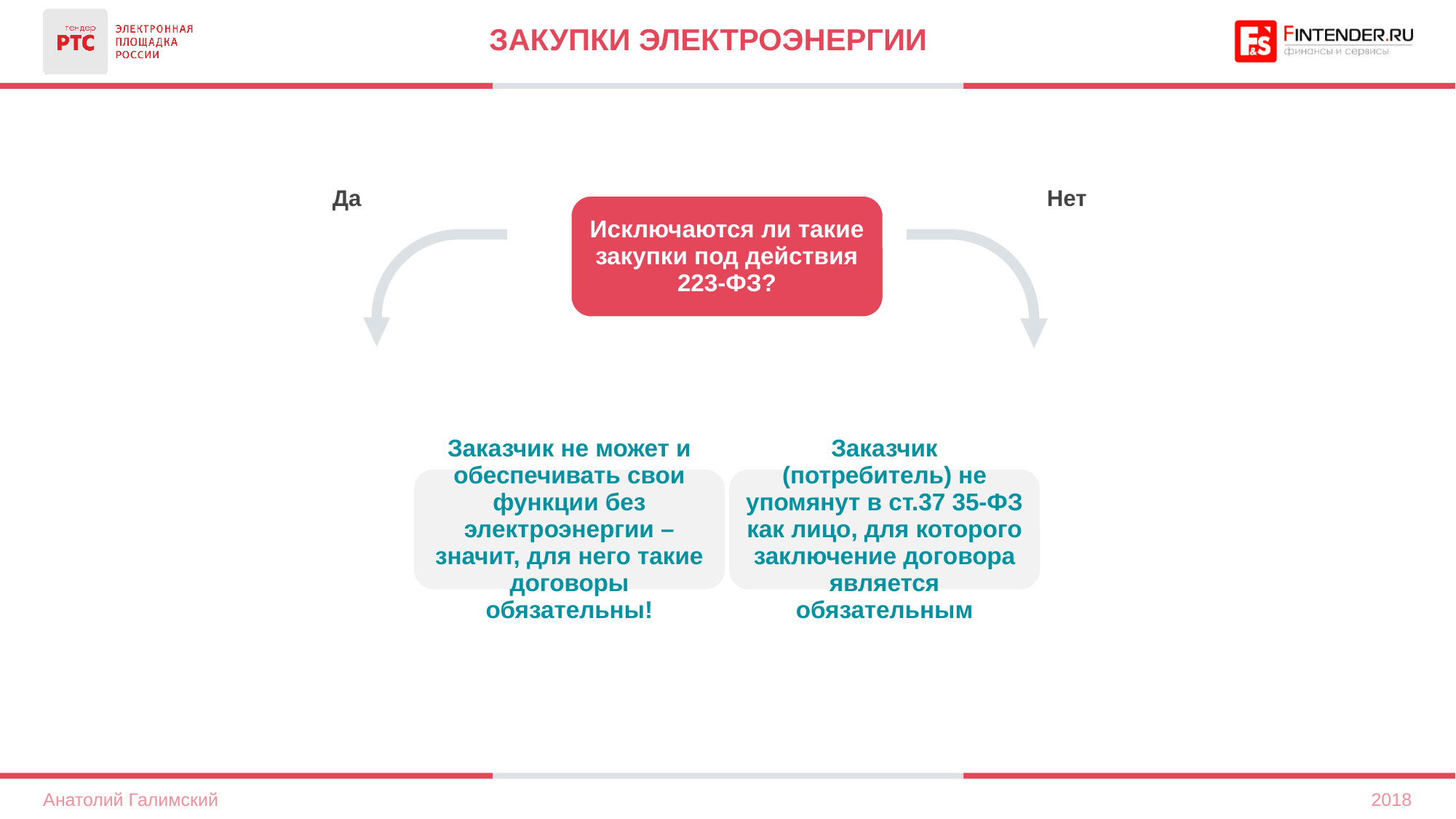

# Закупки электроэнергии
Нет
Да

Исключаются ли такие закупки под действия 223-ФЗ?
Заказчик (потребитель) не упомянут в ст.37 35-ФЗ как лицо, для которого заключение договора является обязательным
Заказчик не может и обеспечивать свои функции без электроэнергии – значит, для него такие договоры обязательны!

2018
Анатолий Галимский